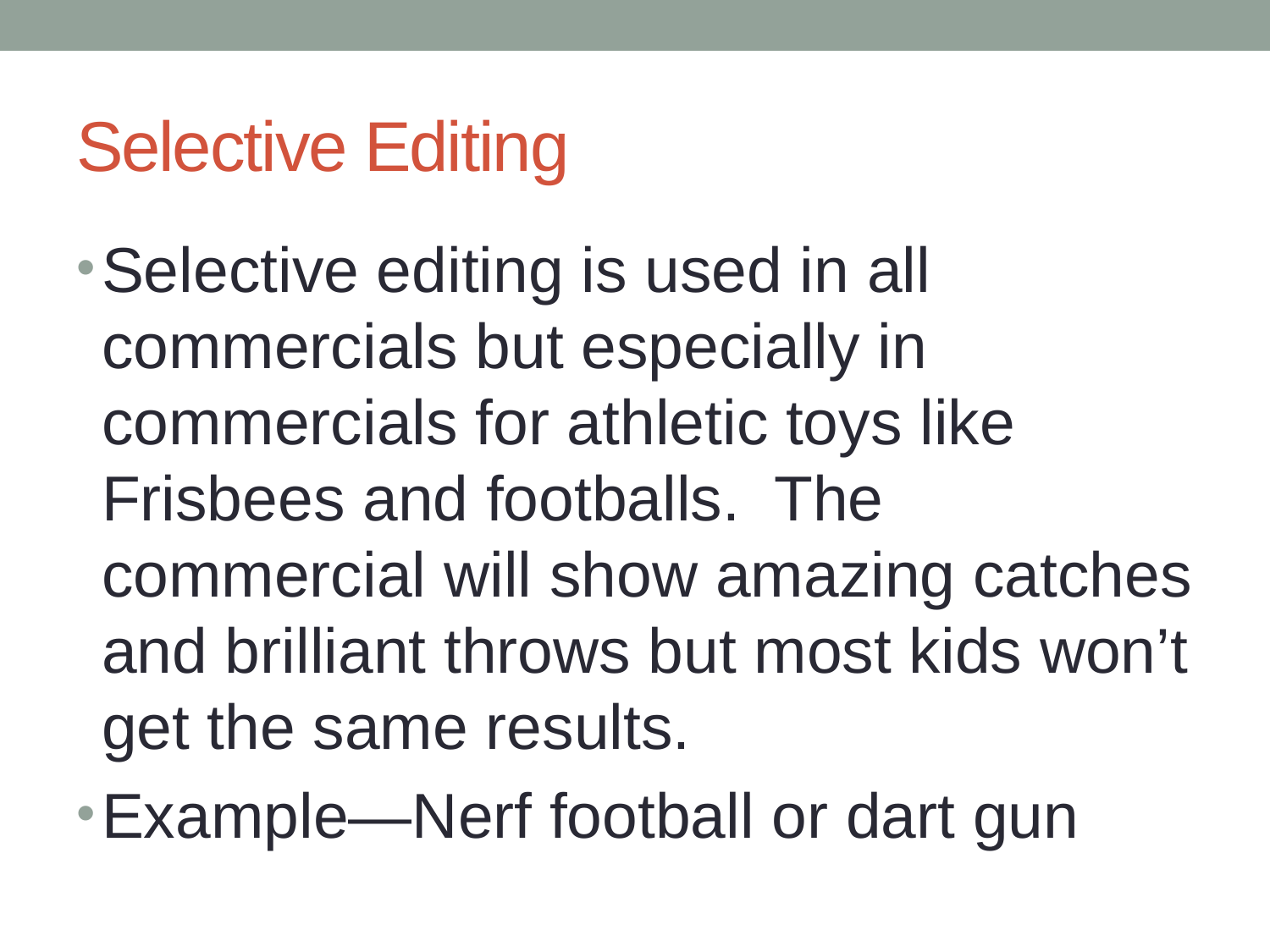

# Selective Editing
Selective editing is used in all commercials but especially in commercials for athletic toys like Frisbees and footballs.  The commercial will show amazing catches and brilliant throws but most kids won’t get the same results.
Example—Nerf football or dart gun